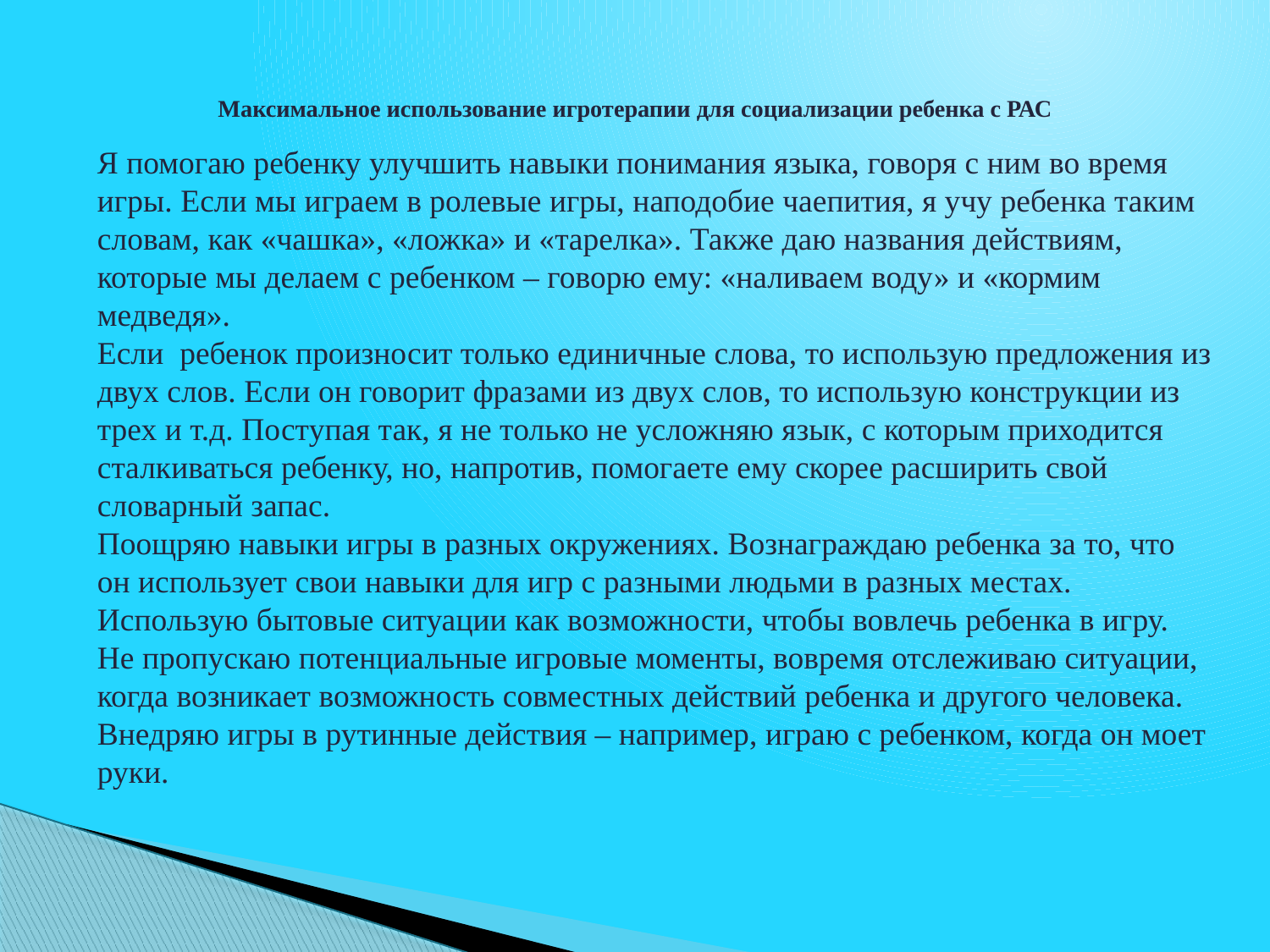

# Максимальное использование игротерапии для социализации ребенка с РАС
Я помогаю ребенку улучшить навыки понимания языка, говоря с ним во время игры. Если мы играем в ролевые игры, наподобие чаепития, я учу ребенка таким словам, как «чашка», «ложка» и «тарелка». Также даю названия действиям, которые мы делаем с ребенком – говорю ему: «наливаем воду» и «кормим медведя».
Если  ребенок произносит только единичные слова, то использую предложения из двух слов. Если он говорит фразами из двух слов, то использую конструкции из трех и т.д. Поступая так, я не только не усложняю язык, с которым приходится сталкиваться ребенку, но, напротив, помогаете ему скорее расширить свой словарный запас.
Поощряю навыки игры в разных окружениях. Вознаграждаю ребенка за то, что он использует свои навыки для игр с разными людьми в разных местах.
Использую бытовые ситуации как возможности, чтобы вовлечь ребенка в игру. Не пропускаю потенциальные игровые моменты, вовремя отслеживаю ситуации, когда возникает возможность совместных действий ребенка и другого человека. Внедряю игры в рутинные действия – например, играю с ребенком, когда он моет руки.